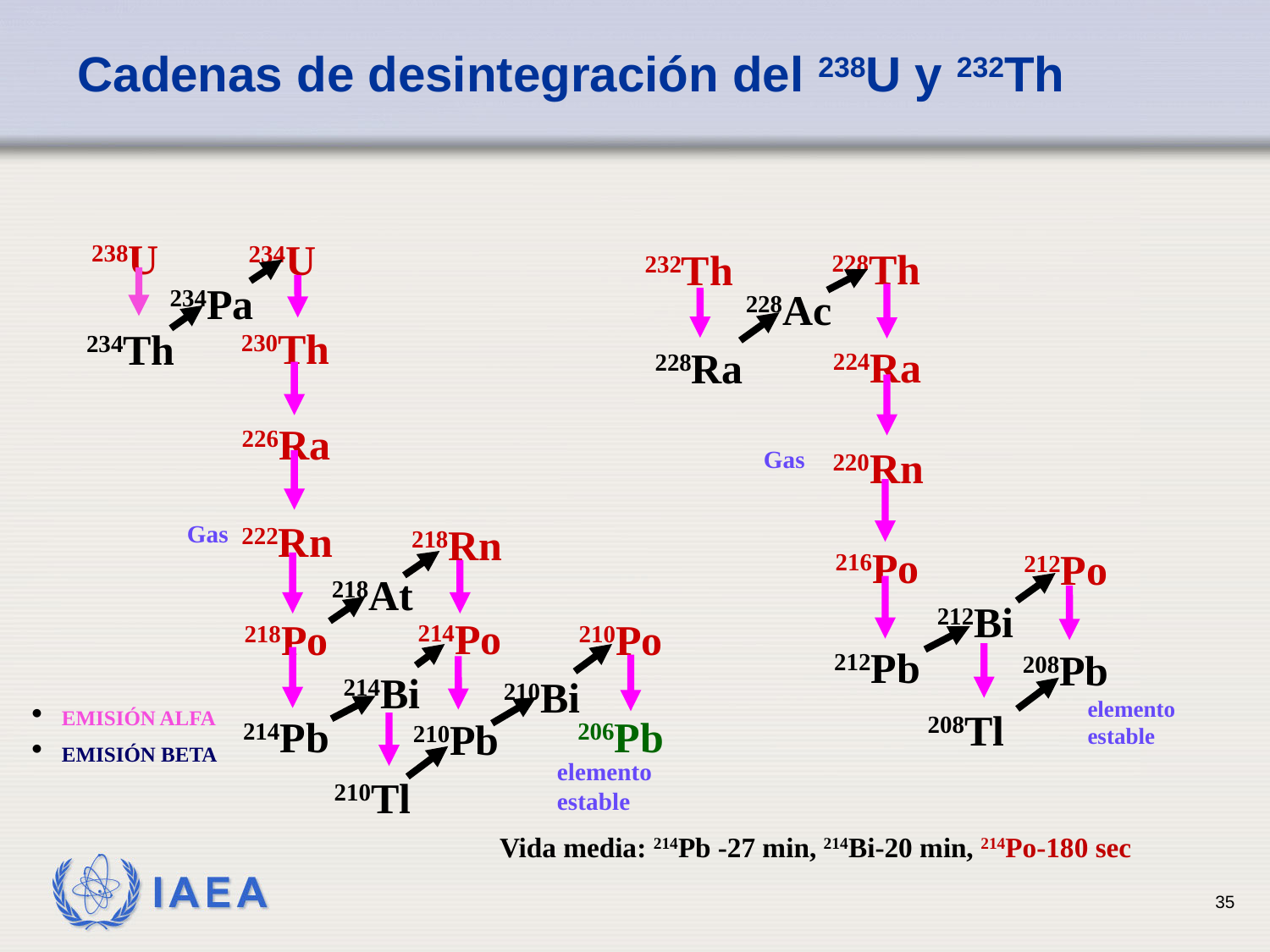

Cadenas de desintegración del 238U y 232Th

228Th
232Th

228Ac

224Ra
228Ra

220Rn
Gas

216Po
212Po

212Bi

212Pb
208Pb

elemento estable
208Tl

238U
234U

234Pa

230Th
234Th

226Ra

222Rn
       Gas
218Rn

218At

214Po
218Po
210Po

214Bi
210Bi

214Pb
206Pb
210Pb

210Tl

elemento estable
EMISIÓN ALFA
EMISIÓN BETA
Vida media: 214Pb -27 min, 214Bi-20 min, 214Po-180 sec

35